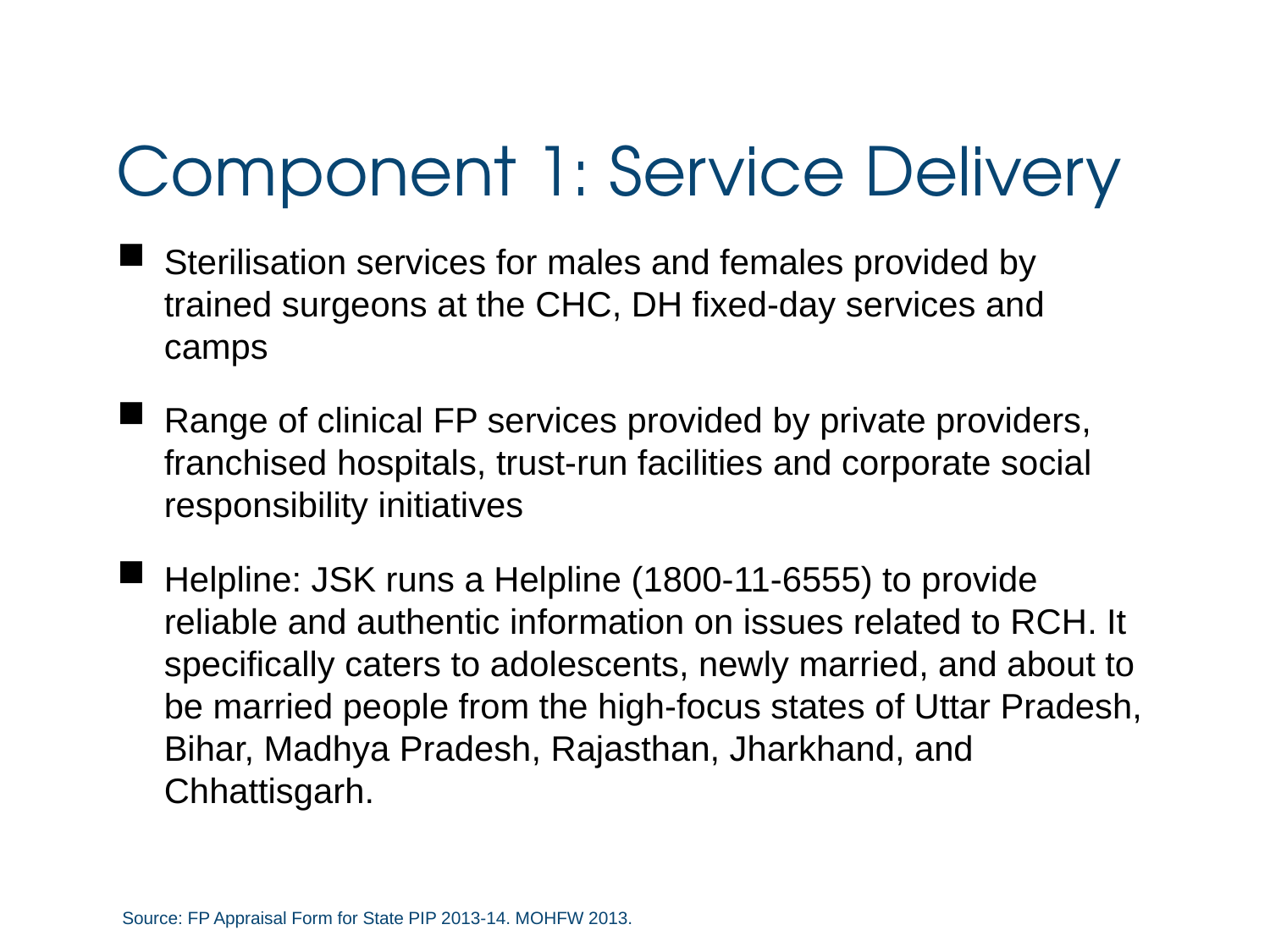

# Component 1: Service Delivery
Sterilisation services for males and females provided by trained surgeons at the CHC, DH fixed-day services and camps
Range of clinical FP services provided by private providers, franchised hospitals, trust-run facilities and corporate social responsibility initiatives
Helpline: JSK runs a Helpline (1800-11-6555) to provide reliable and authentic information on issues related to RCH. It specifically caters to adolescents, newly married, and about to be married people from the high-focus states of Uttar Pradesh, Bihar, Madhya Pradesh, Rajasthan, Jharkhand, and Chhattisgarh.

Source: FP Appraisal Form for State PIP 2013-14. MOHFW 2013.